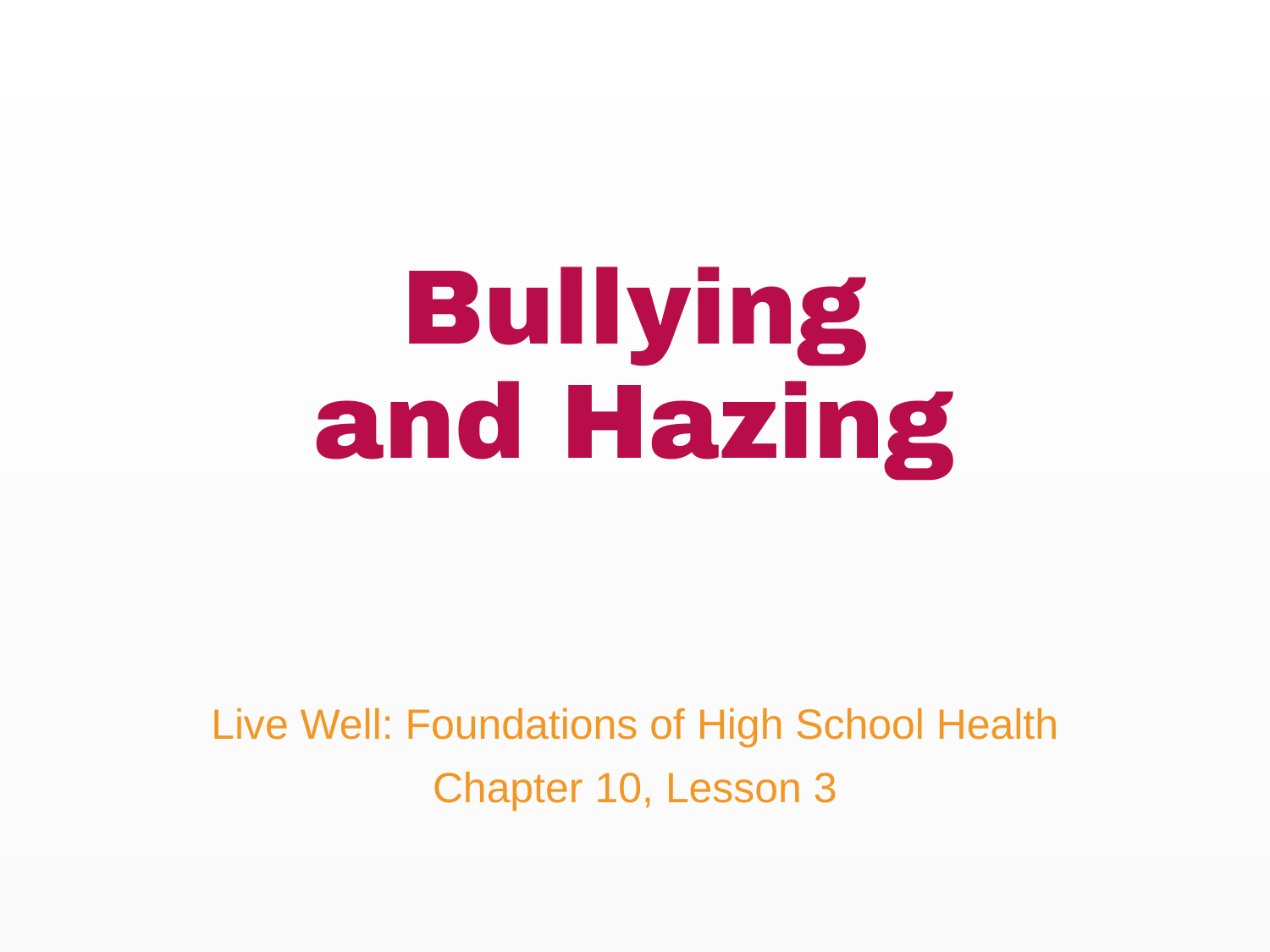

# Bullying and Hazing
Live Well: Foundations of High School Health
Chapter 10, Lesson 3